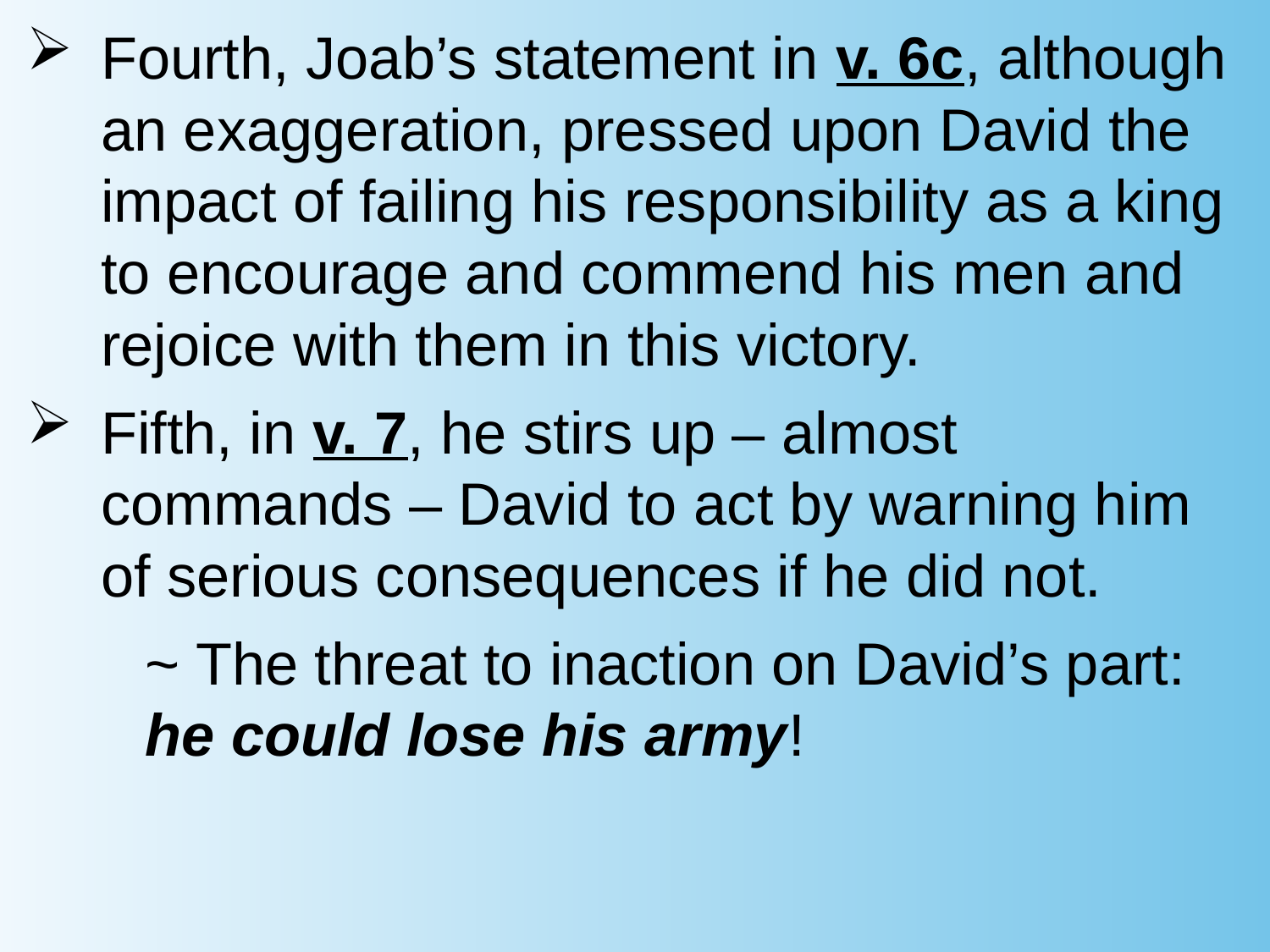

Fourth, Joab’s statement in v. 6c, although an exaggeration, pressed upon David the impact of failing his responsibility as a king to encourage and commend his men and rejoice with them in this victory.
Fifth, in v. 7, he stirs up – almost commands – David to act by warning him of serious consequences if he did not.
		~ The threat to inaction on David’s part: 					he could lose his army!